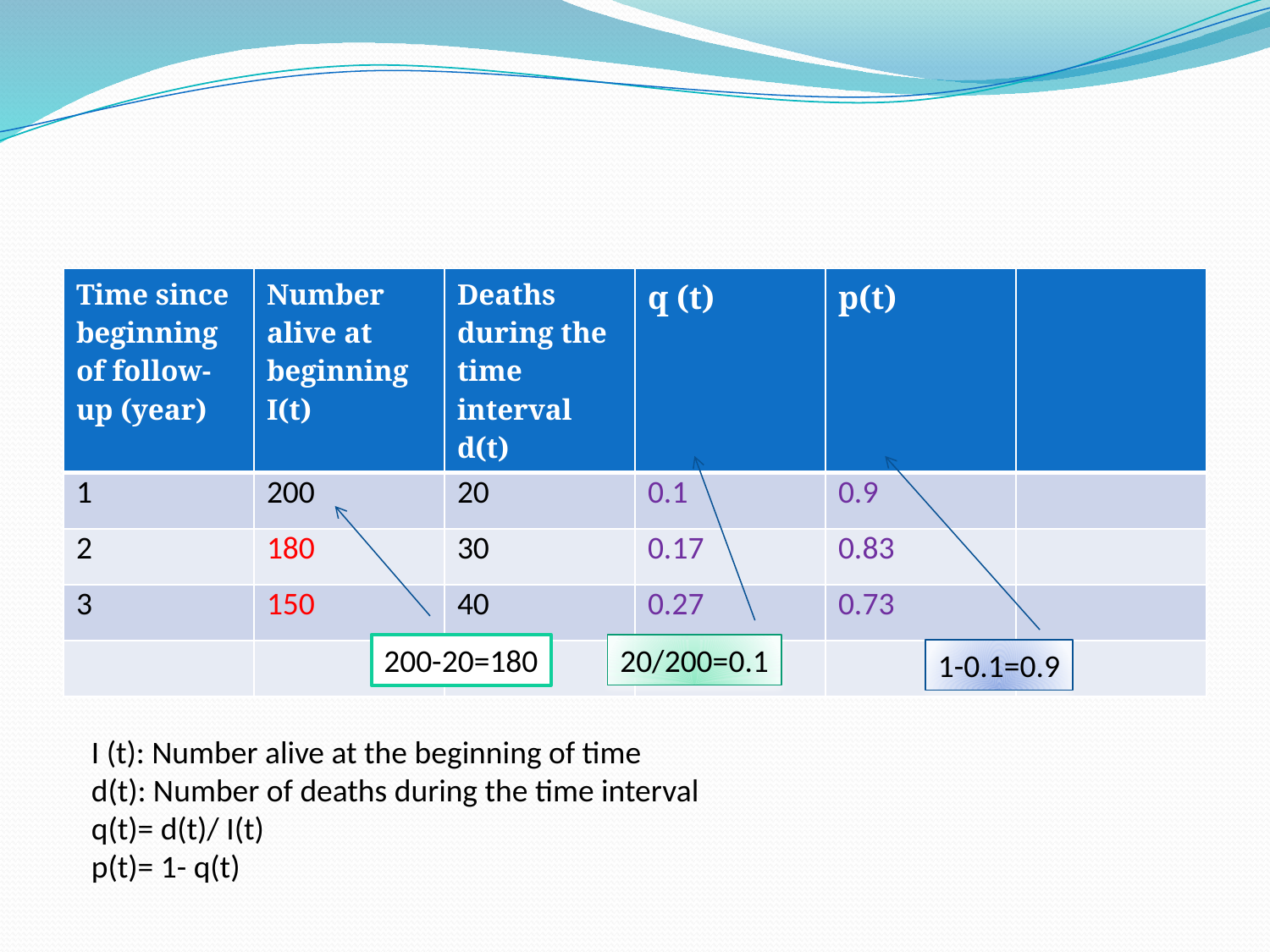

#
| Time since beginning of follow-up (year) | Number alive at beginning I(t) | Deaths during the time interval d(t) | q (t) | p(t) |  |
| --- | --- | --- | --- | --- | --- |
| 1 | 200 | 20 | 0.1 | 0.9 |  |
| 2 | 180 | 30 | 0.17 | 0.83 |  |
| 3 | 150 | 40 | 0.27 | 0.73 |  |
|  |  |  |  |  |  |
200-20=180
20/200=0.1
1-0.1=0.9
I (t): Number alive at the beginning of time
d(t): Number of deaths during the time interval
q(t)= d(t)/ I(t)
p(t)= 1- q(t)